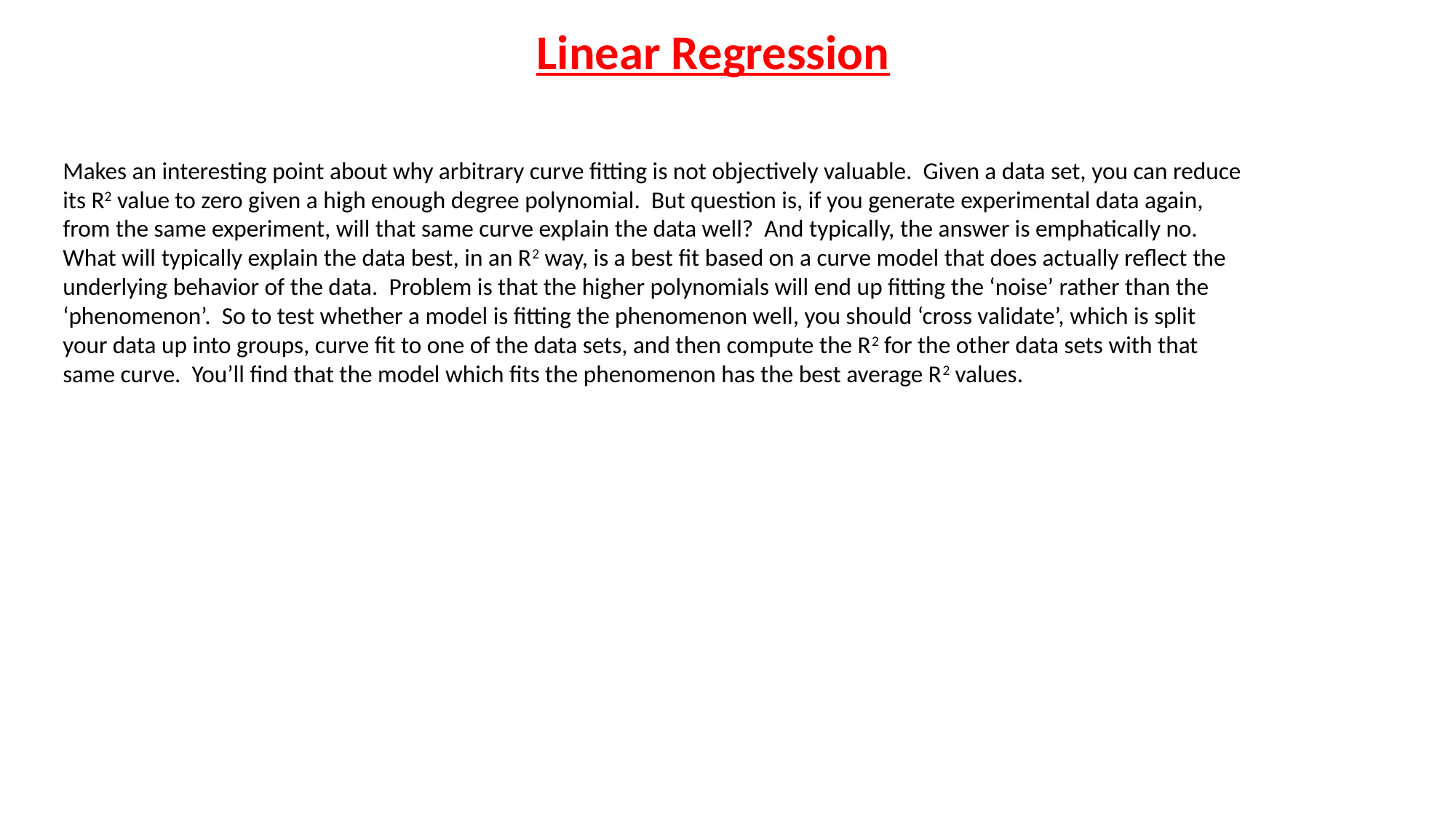

Linear Regression
Makes an interesting point about why arbitrary curve fitting is not objectively valuable.  Given a data set, you can reduce its R2 value to zero given a high enough degree polynomial.  But question is, if you generate experimental data again, from the same experiment, will that same curve explain the data well?  And typically, the answer is emphatically no.  What will typically explain the data best, in an R2 way, is a best fit based on a curve model that does actually reflect the underlying behavior of the data.  Problem is that the higher polynomials will end up fitting the ‘noise’ rather than the ‘phenomenon’.  So to test whether a model is fitting the phenomenon well, you should ‘cross validate’, which is split your data up into groups, curve fit to one of the data sets, and then compute the R2 for the other data sets with that same curve.  You’ll find that the model which fits the phenomenon has the best average R2 values.